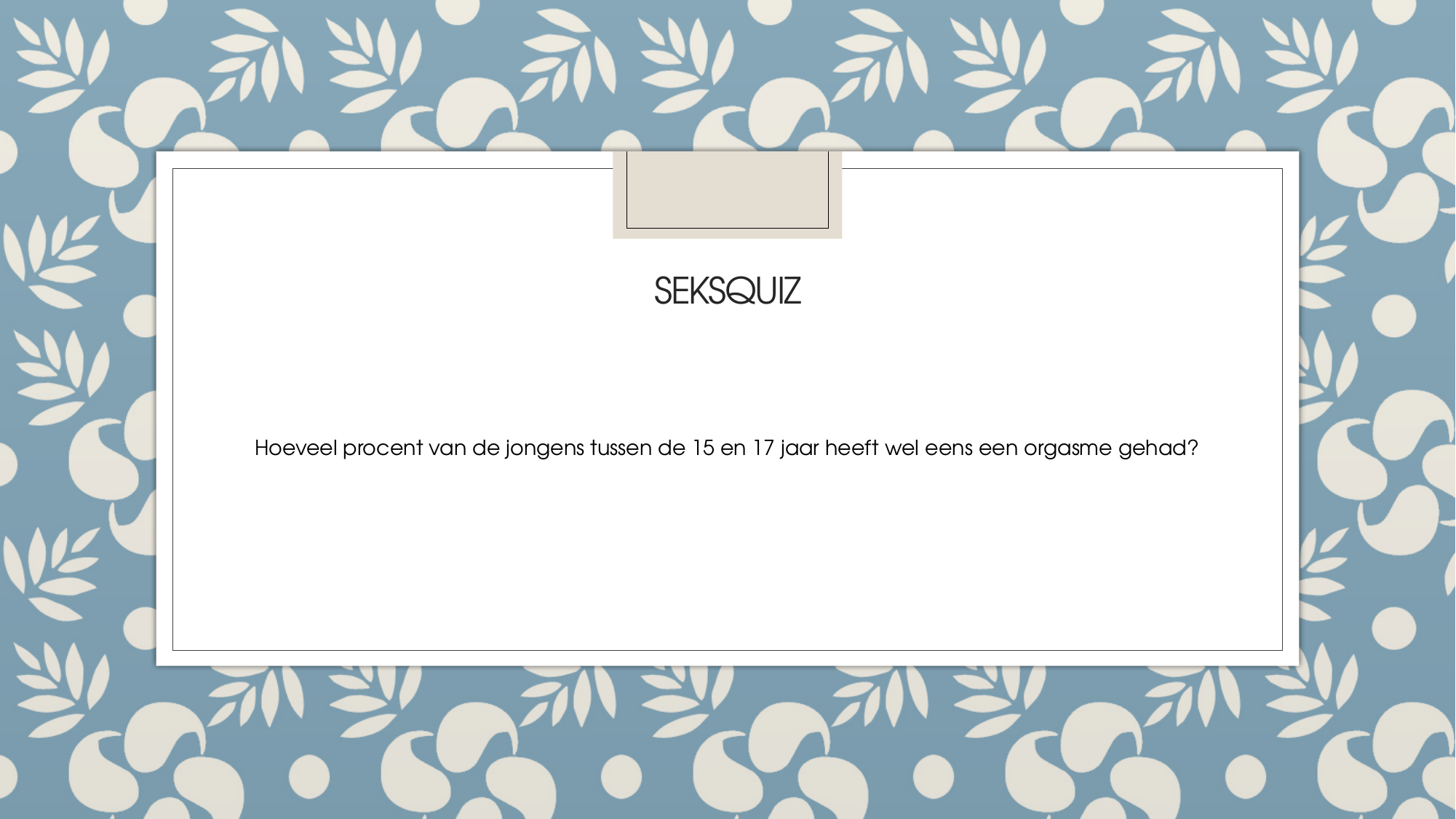

# Seksquiz
Hoeveel procent van de jongens tussen de 15 en 17 jaar heeft wel eens een orgasme gehad?